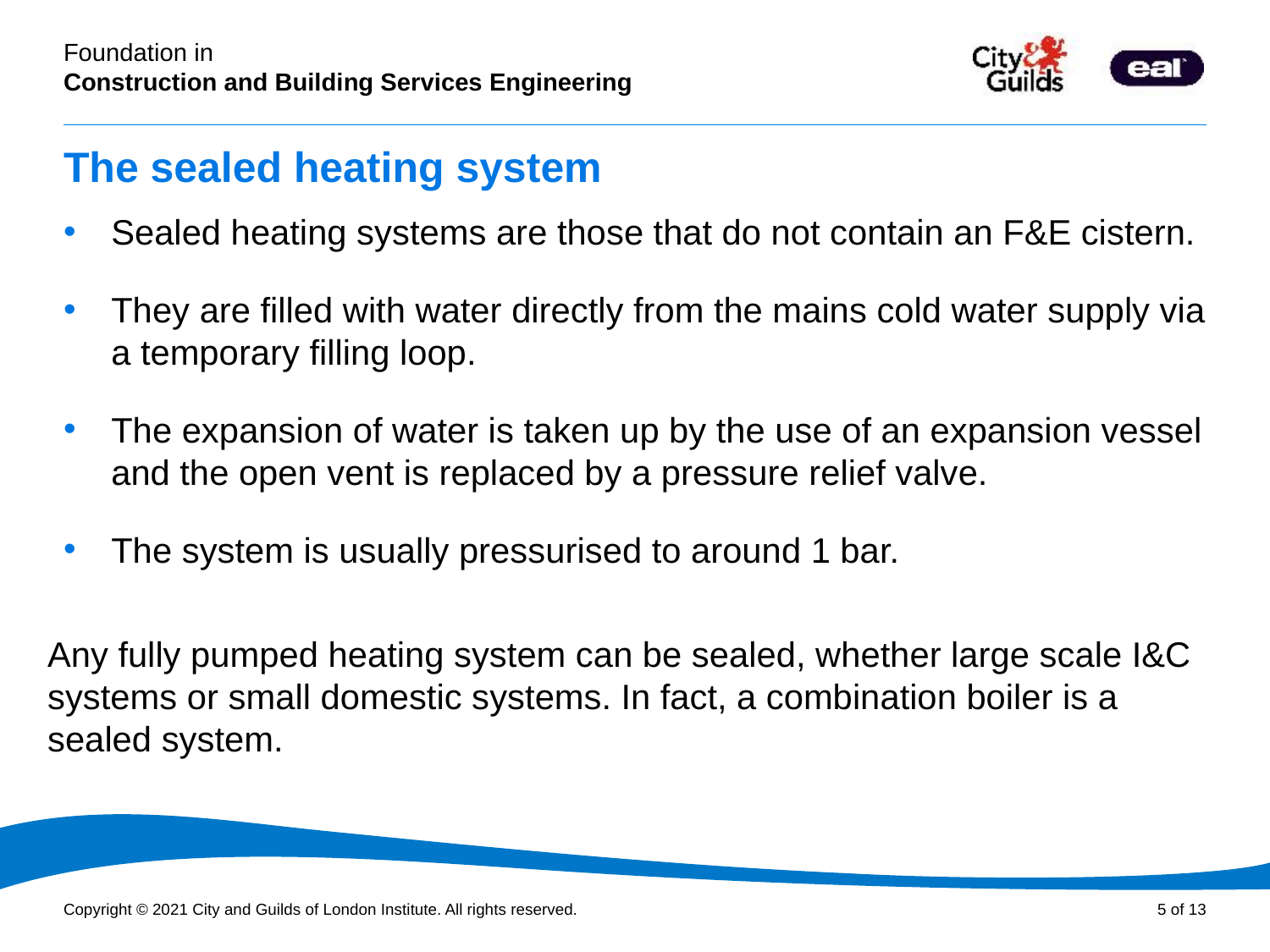

# The sealed heating system
Sealed heating systems are those that do not contain an F&E cistern.
They are filled with water directly from the mains cold water supply via a temporary filling loop.
The expansion of water is taken up by the use of an expansion vessel and the open vent is replaced by a pressure relief valve.
The system is usually pressurised to around 1 bar.

Any fully pumped heating system can be sealed, whether large scale I&C systems or small domestic systems. In fact, a combination boiler is a sealed system.